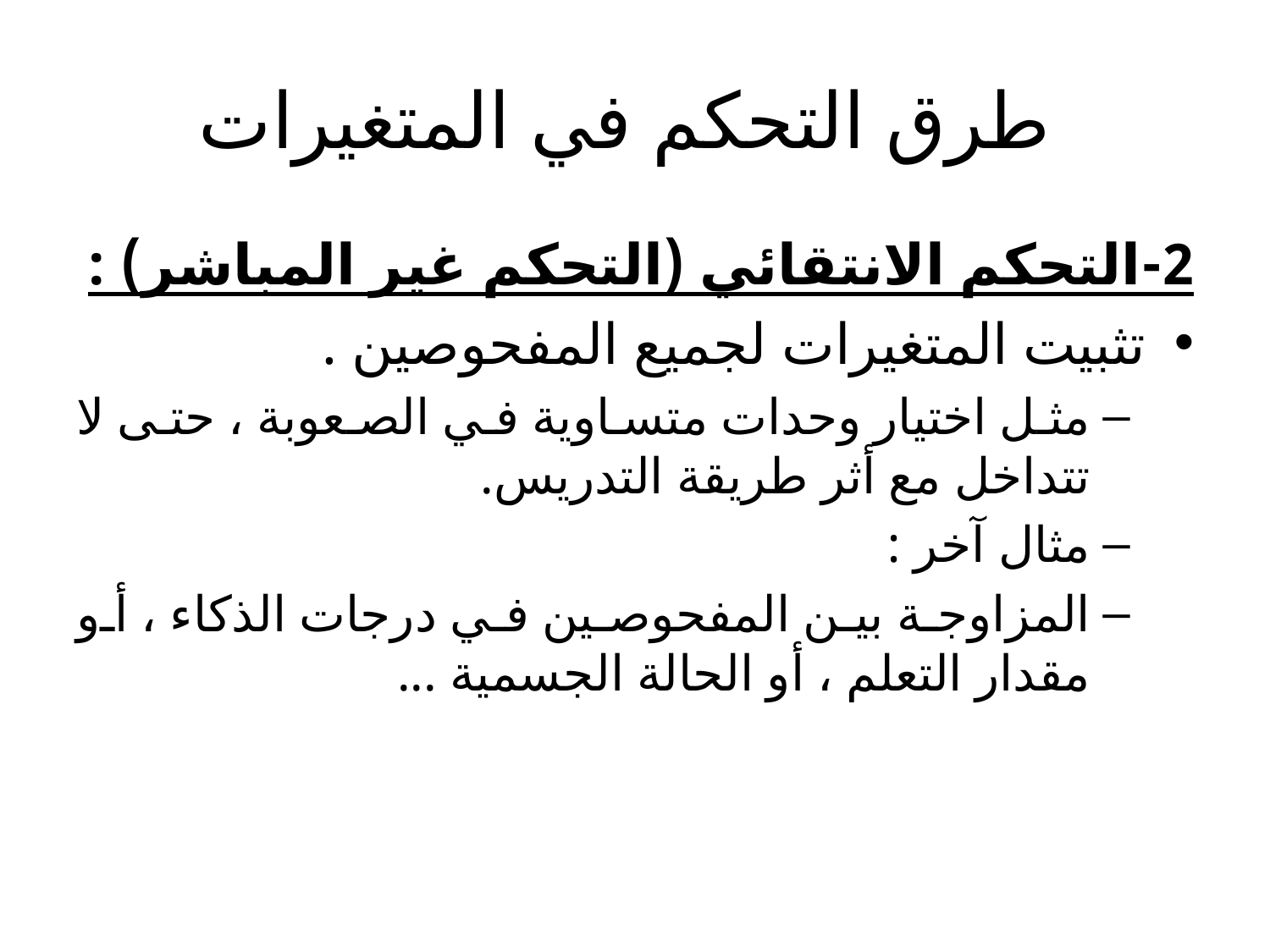

# طرق التحكم في المتغيرات
2-التحكم الانتقائي (التحكم غير المباشر) :
تثبيت المتغيرات لجميع المفحوصين .
مثل اختيار وحدات متساوية في الصعوبة ، حتى لا تتداخل مع أثر طريقة التدريس.
مثال آخر :
المزاوجة بين المفحوصين في درجات الذكاء ، أو مقدار التعلم ، أو الحالة الجسمية ...